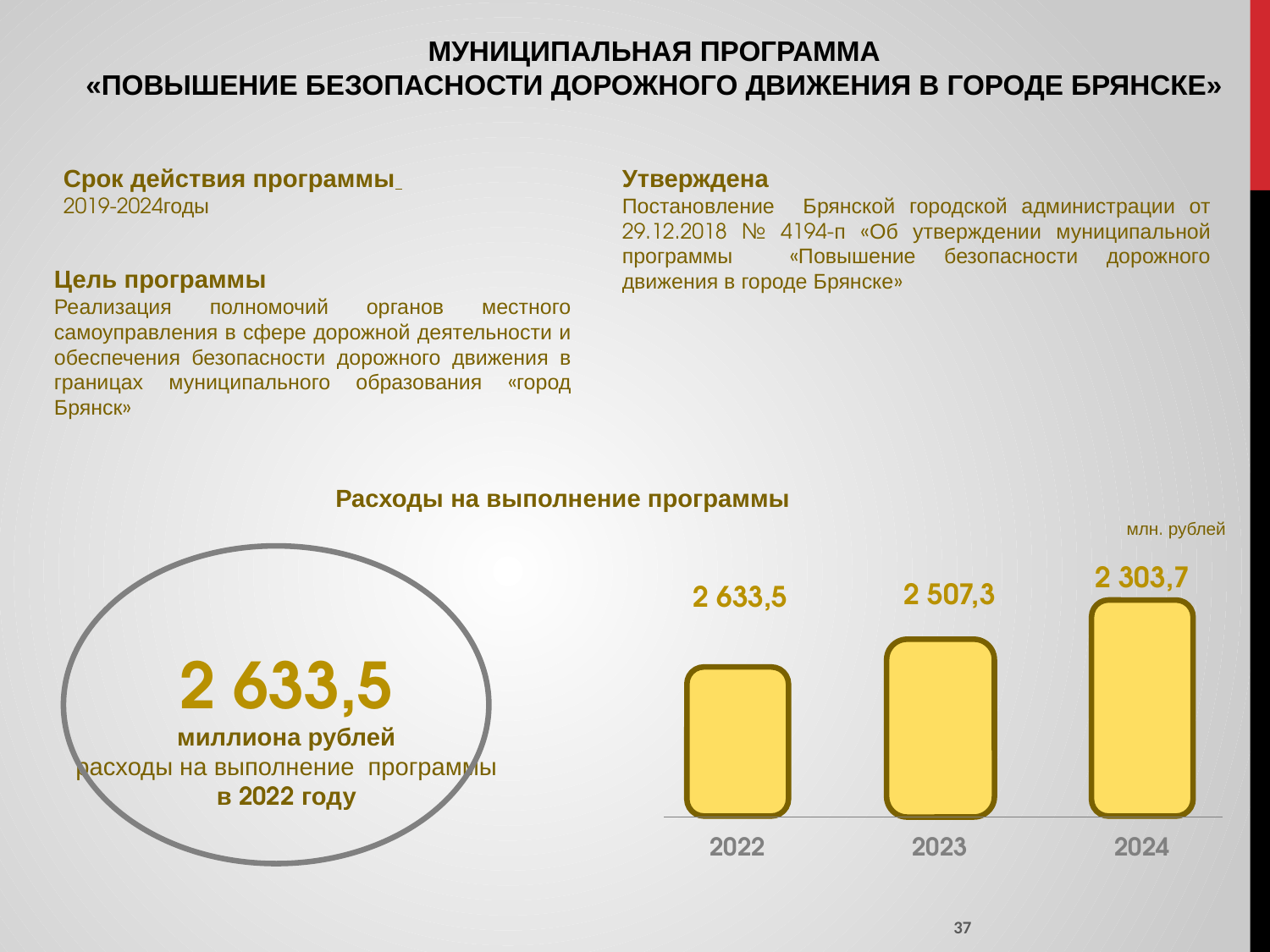

МУНИЦИПАЛЬНАЯ ПРОГРАММА
«ПОВЫШЕНИЕ БЕЗОПАСНОСТИ ДОРОЖНОГО ДВИЖЕНИЯ В ГОРОДЕ БРЯНСКЕ»
Утверждена
Постановление  Брянской городской администрации от 29.12.2018 № 4194-п «Об утверждении муниципальной программы  «Повышение безопасности дорожного движения в городе Брянске»
Срок действия программы
2019-2024годы
Цель программы
Реализация полномочий органов местного самоуправления в сфере дорожной деятельности и обеспечения безопасности дорожного движения в границах муниципального образования «город Брянск»
Расходы на выполнение программы
млн. рублей

2 303,7

2024
2 507,3

2023
2 633,5

2022
2 633,5
миллиона рублей
расходы на выполнение  программы
в 2022 году

37